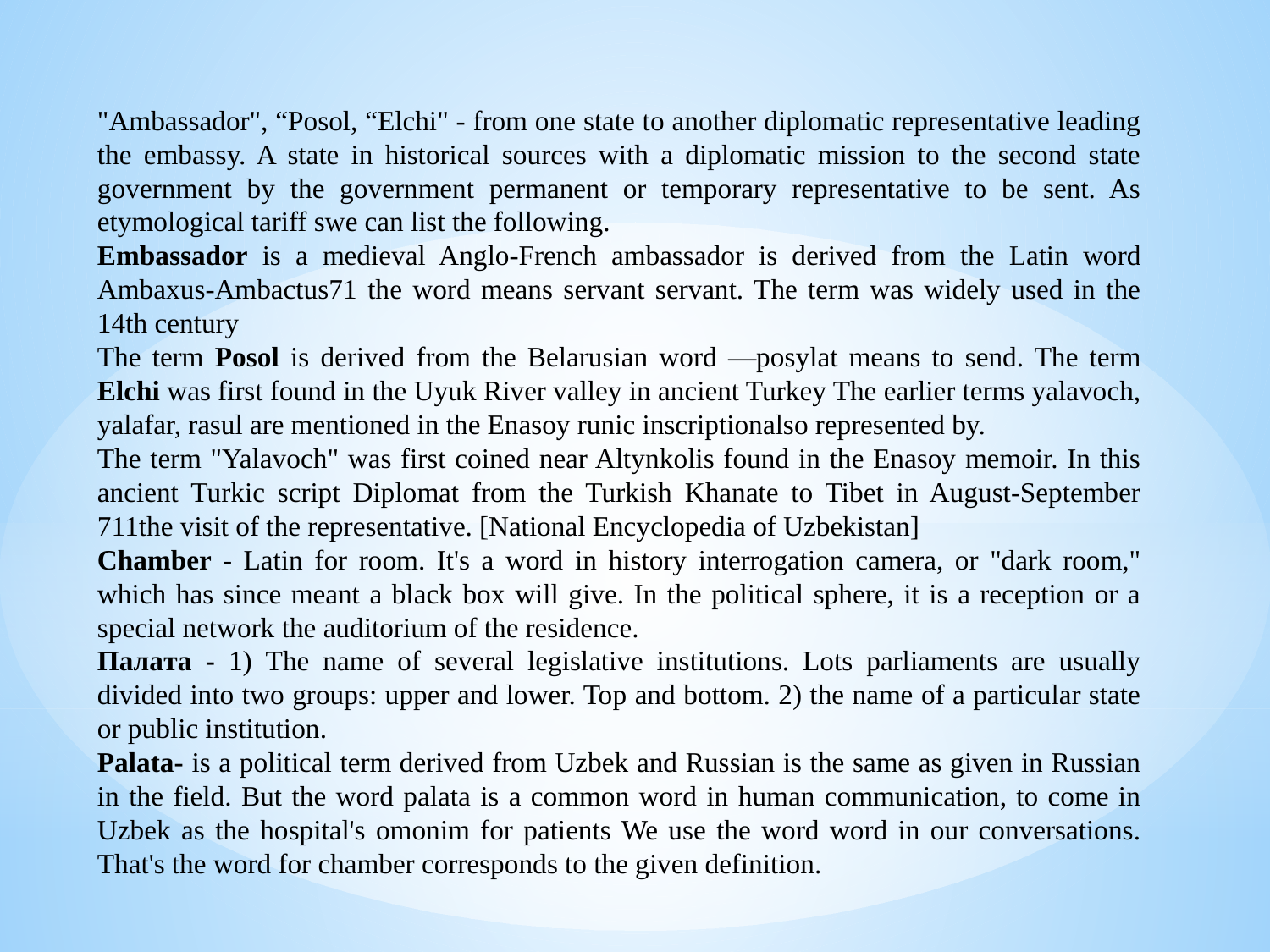

"Ambassador", “Posol, “Elchi" - from one state to another diplomatic representative leading the embassy. A state in historical sources with a diplomatic mission to the second state government by the government permanent or temporary representative to be sent. As etymological tariff swe can list the following.
Embassador is a medieval Anglo-French ambassador is derived from the Latin word Ambaxus-Ambactus71 the word means servant servant. The term was widely used in the 14th century
The term Posol is derived from the Belarusian word ―posylat means to send. The term Elchi was first found in the Uyuk River valley in ancient Turkey The earlier terms yalavoch, yalafar, rasul are mentioned in the Enasoy runic inscriptionalso represented by.
The term "Yalavoch" was first coined near Altynkolis found in the Enasoy memoir. In this ancient Turkic script Diplomat from the Turkish Khanate to Tibet in August-September 711the visit of the representative. [National Encyclopedia of Uzbekistan]
Chamber - Latin for room. It's a word in history interrogation camera, or "dark room," which has since meant a black box will give. In the political sphere, it is a reception or a special network the auditorium of the residence.
Палата - 1) The name of several legislative institutions. Lots parliaments are usually divided into two groups: upper and lower. Top and bottom. 2) the name of a particular state or public institution.
Palata- is a political term derived from Uzbek and Russian is the same as given in Russian in the field. But the word palata is a common word in human communication, to come in Uzbek as the hospital's omonim for patients We use the word word in our conversations. That's the word for chamber corresponds to the given definition.